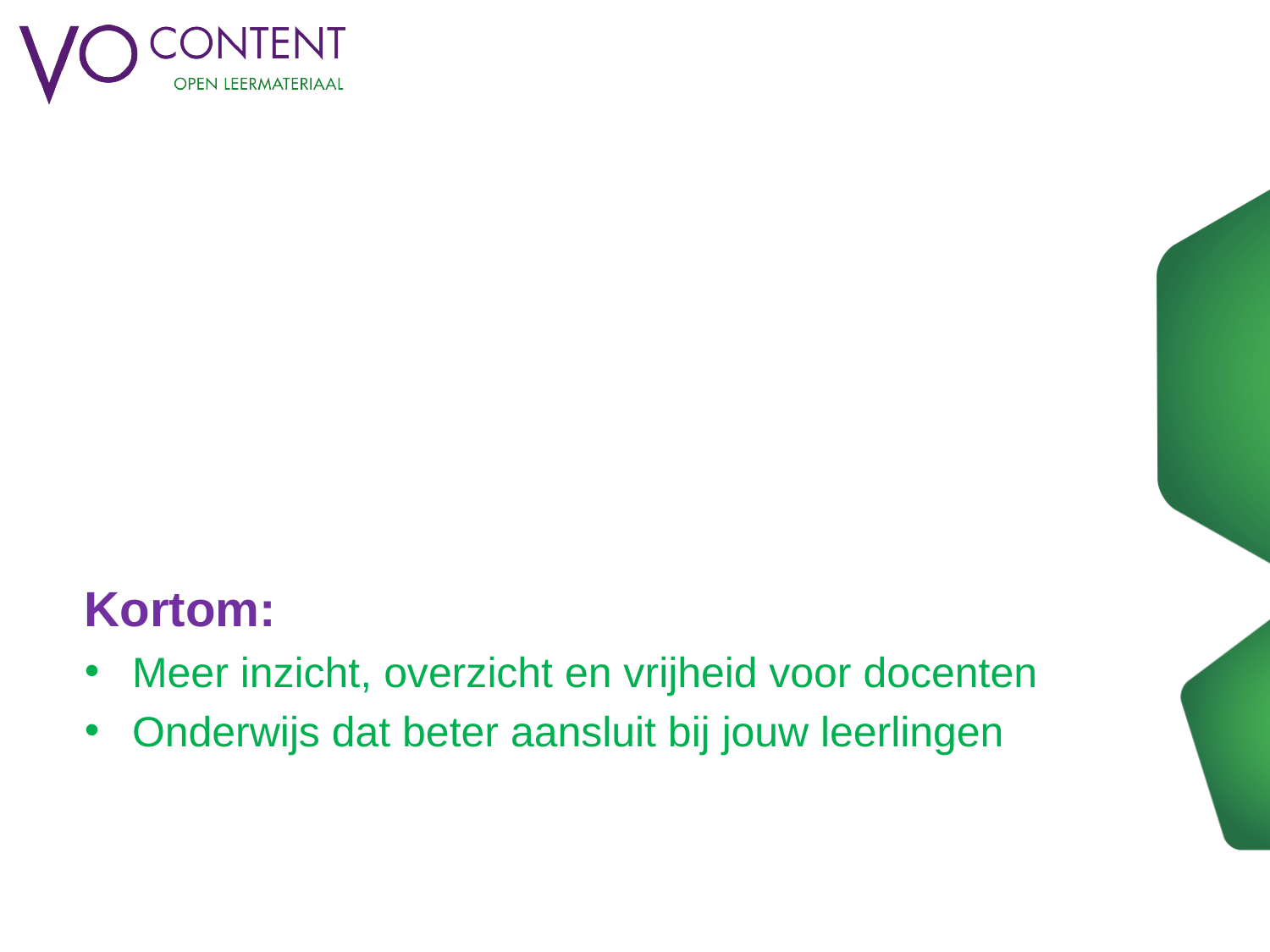

Kortom:
Meer inzicht, overzicht en vrijheid voor docenten
Onderwijs dat beter aansluit bij jouw leerlingen